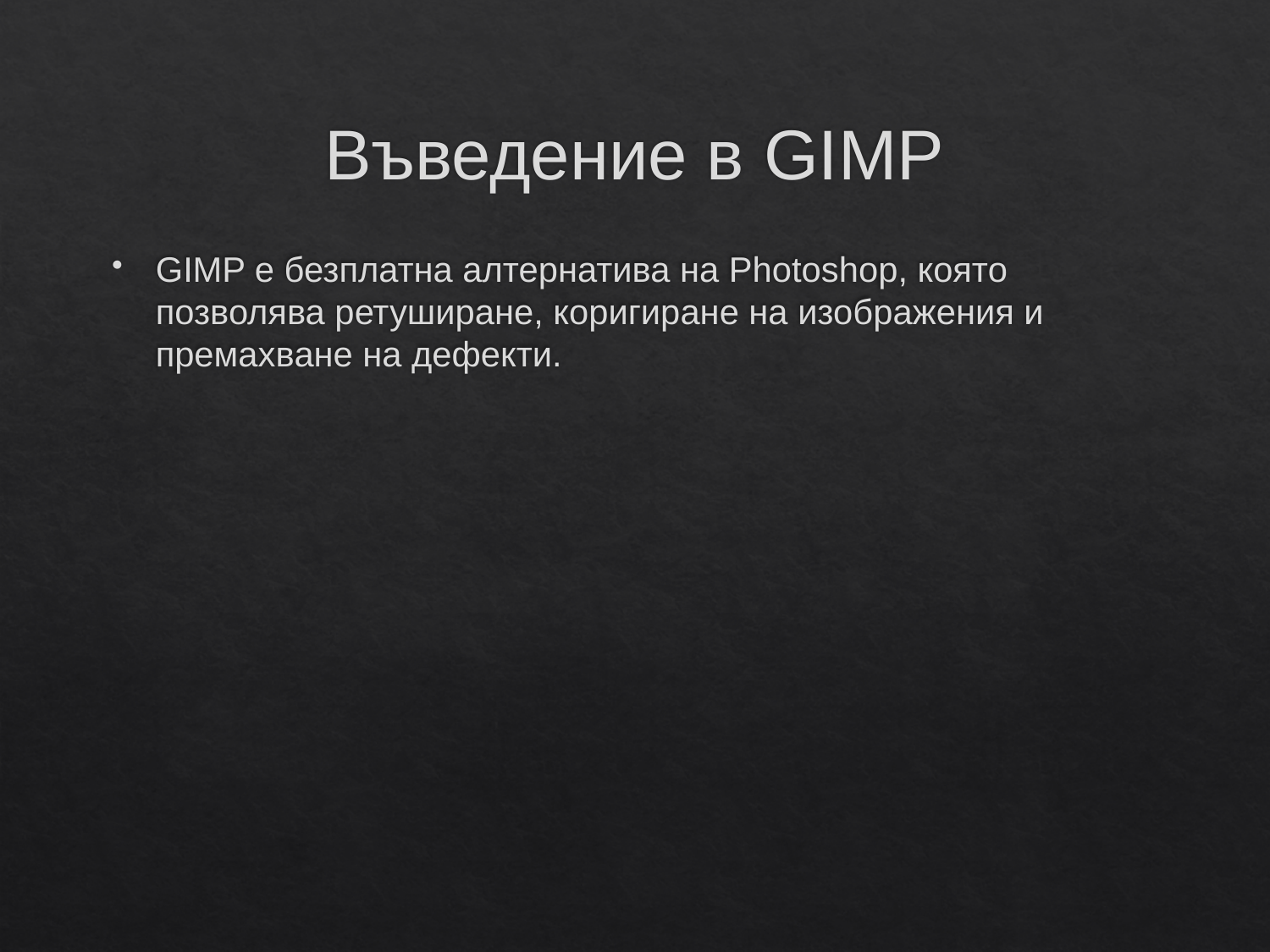

# Въведение в GIMP
GIMP е безплатна алтернатива на Photoshop, която позволява ретуширане, коригиране на изображения и премахване на дефекти.